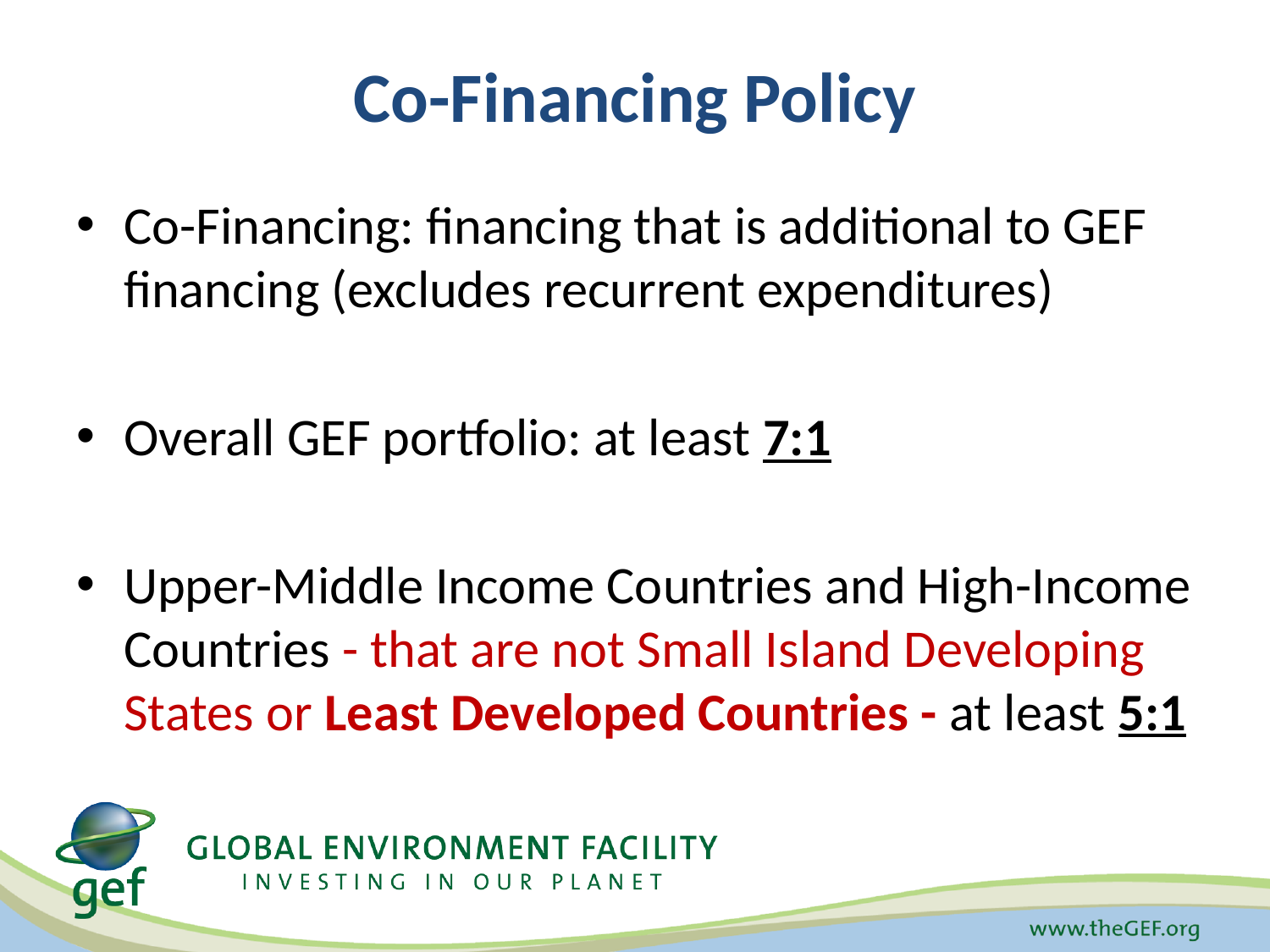

# Co-Financing Policy
Co-Financing: financing that is additional to GEF financing (excludes recurrent expenditures)

Overall GEF portfolio: at least 7:1

Upper-Middle Income Countries and High-Income Countries - that are not Small Island Developing States or Least Developed Countries - at least 5:1